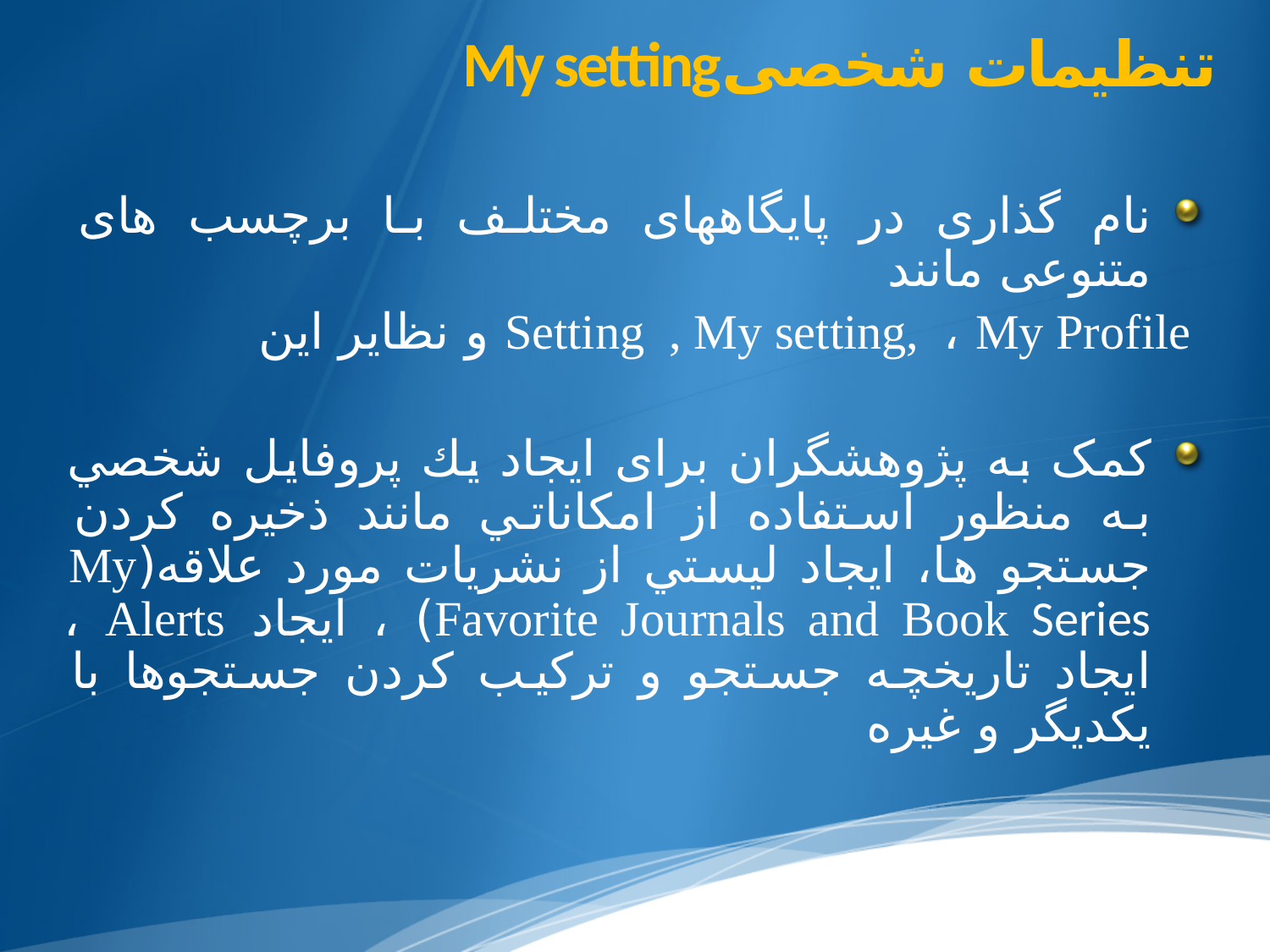

# تنظیمات شخصیMy setting
نام گذاری در پایگاههای مختلف با برچسب های متنوعی مانند
 Setting  , My setting,  ، My Profile و نظایر این

کمک به پژوهشگران برای ايجاد يك پروفايل شخصي به منظور استفاده از امكاناتي مانند ذخيره كردن جستجو ها، ايجاد ليستي از نشريات مورد علاقه(My Favorite Journals and Book Series) ، ایجاد Alerts ، ايجاد تاريخچه جستجو و تركيب كردن جستجوها با یکدیگر و غیره